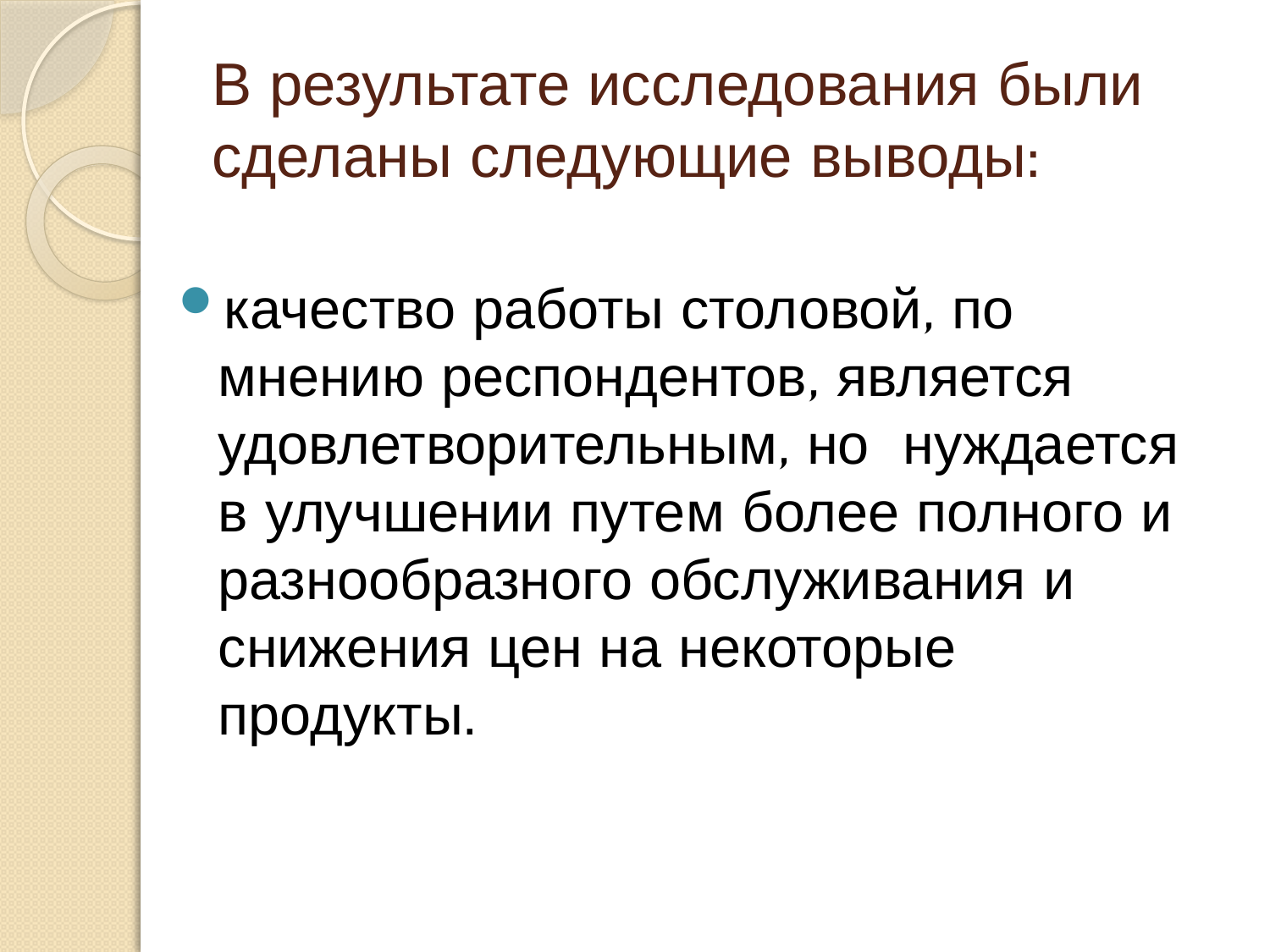

# В результате исследования были сделаны следующие выводы:
качество работы столовой, по мнению респондентов, является удовлетворительным, но  нуждается в улучшении путем более полного и разнообразного обслуживания и снижения цен на некоторые продукты.